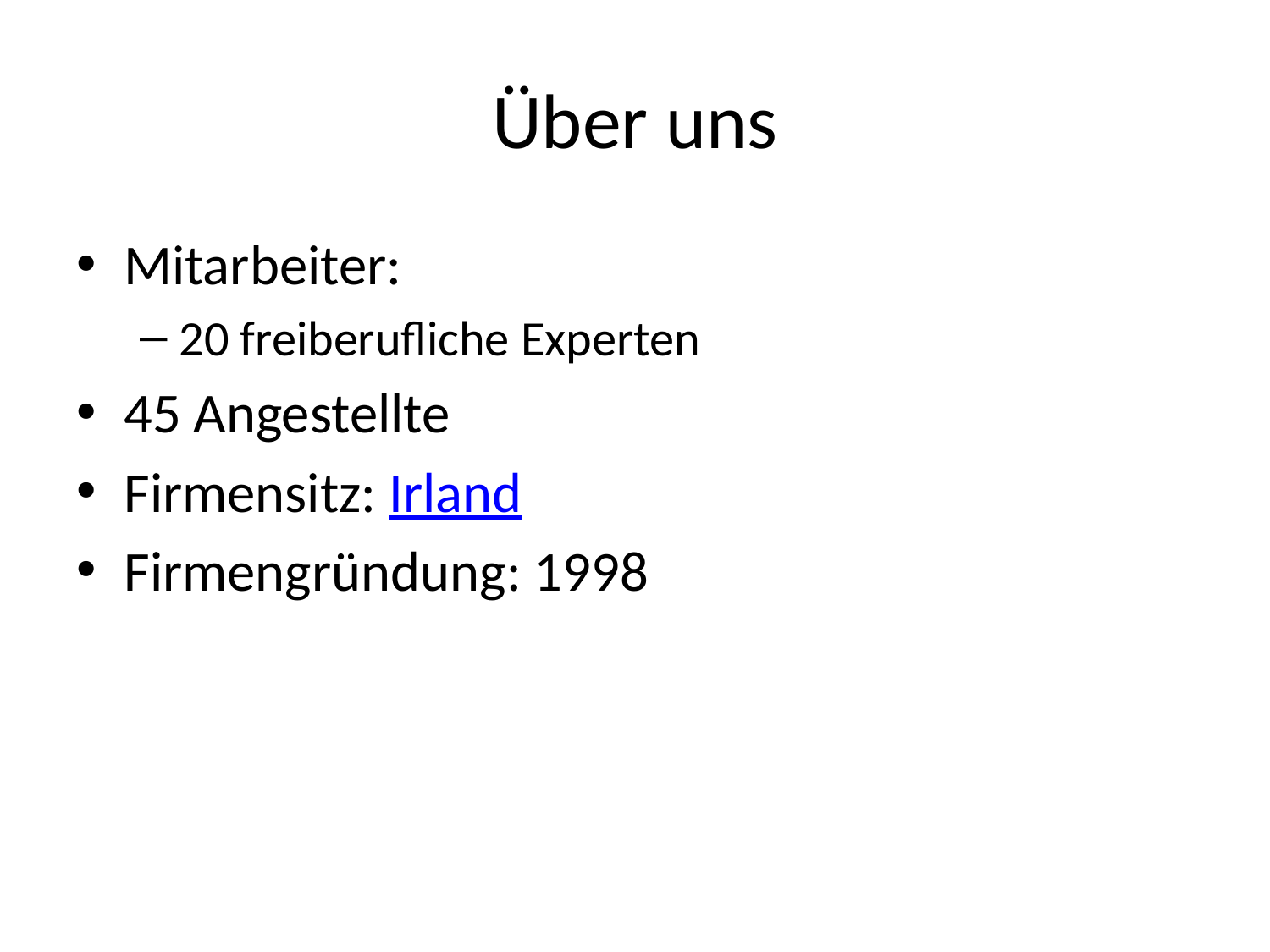

# Über uns
Mitarbeiter:
20 freiberufliche Experten
45 Angestellte
Firmensitz: Irland
Firmengründung: 1998